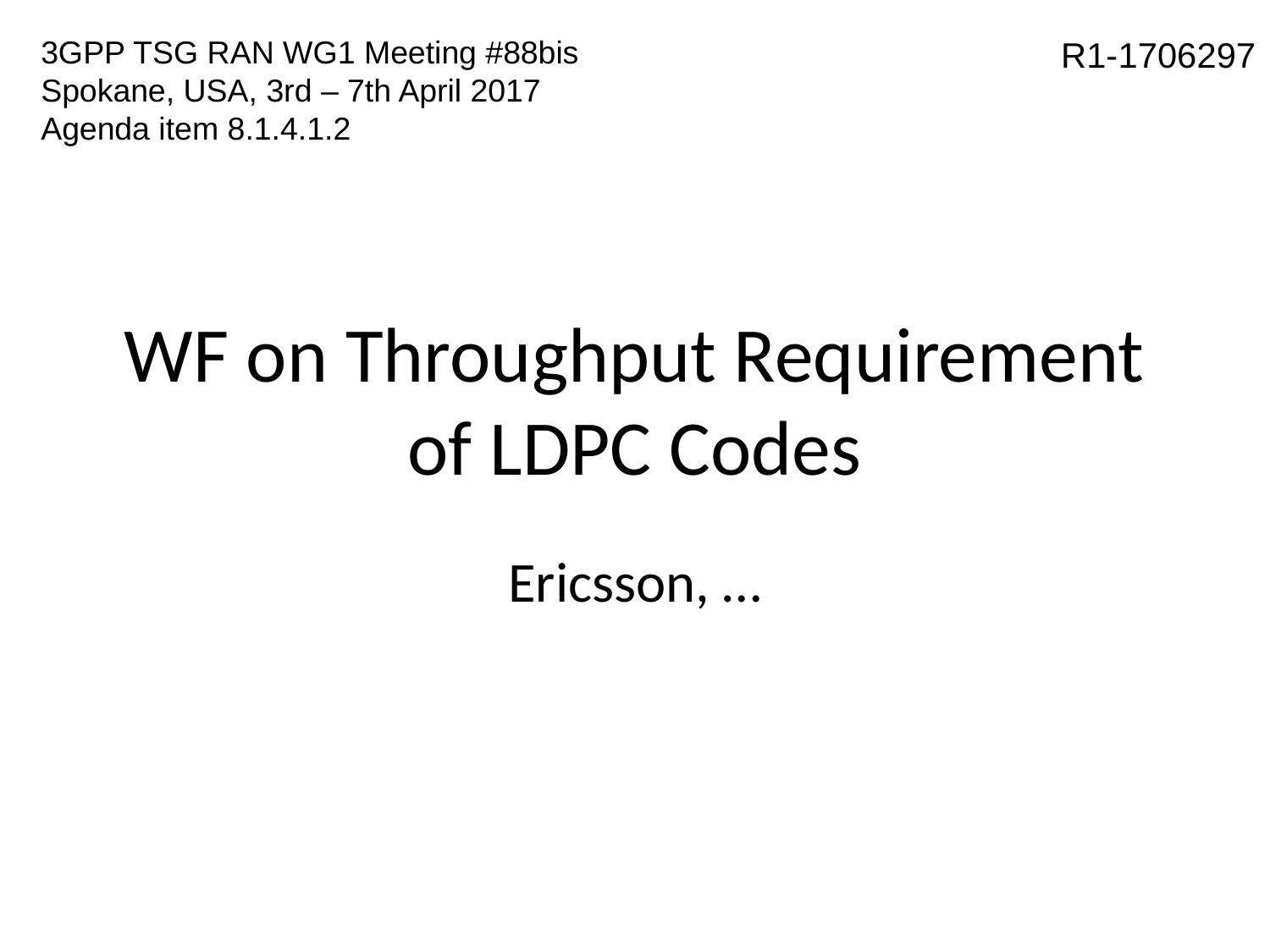

3GPP TSG RAN WG1 Meeting #88bis
Spokane, USA, 3rd – 7th April 2017
Agenda item 8.1.4.1.2
R1-1706297
# WF on Throughput Requirement of LDPC Codes
Ericsson, …